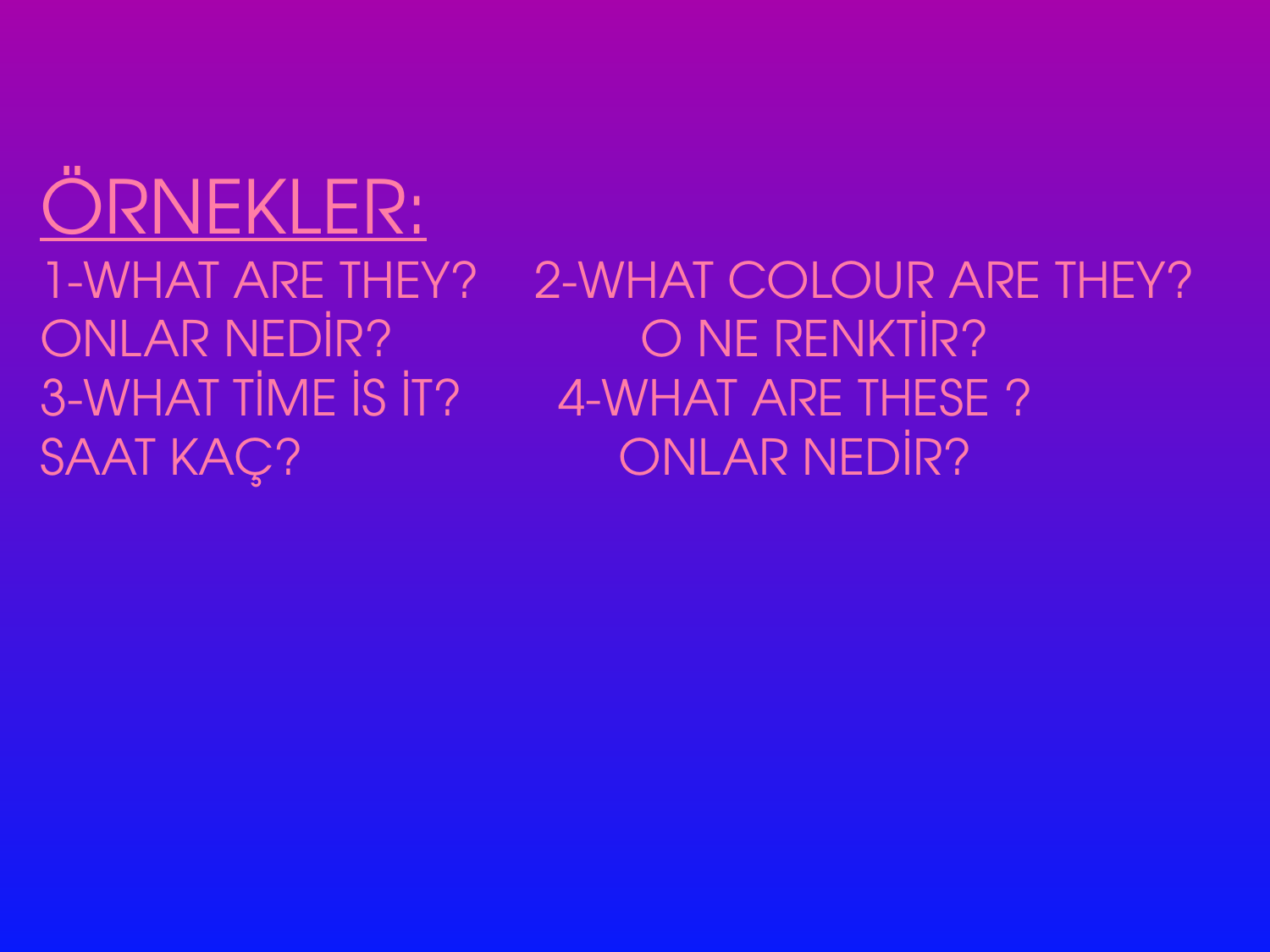

# ÖRNEKLER: 1-WHAT ARE THEY?    2-WHAT COLOUR ARE THEY? ONLAR NEDİR?                  O NE RENKTİR? 3-WHAT TİME İS İT?       4-WHAT ARE THESE ? SAAT KAÇ?                       ONLAR NEDİR?